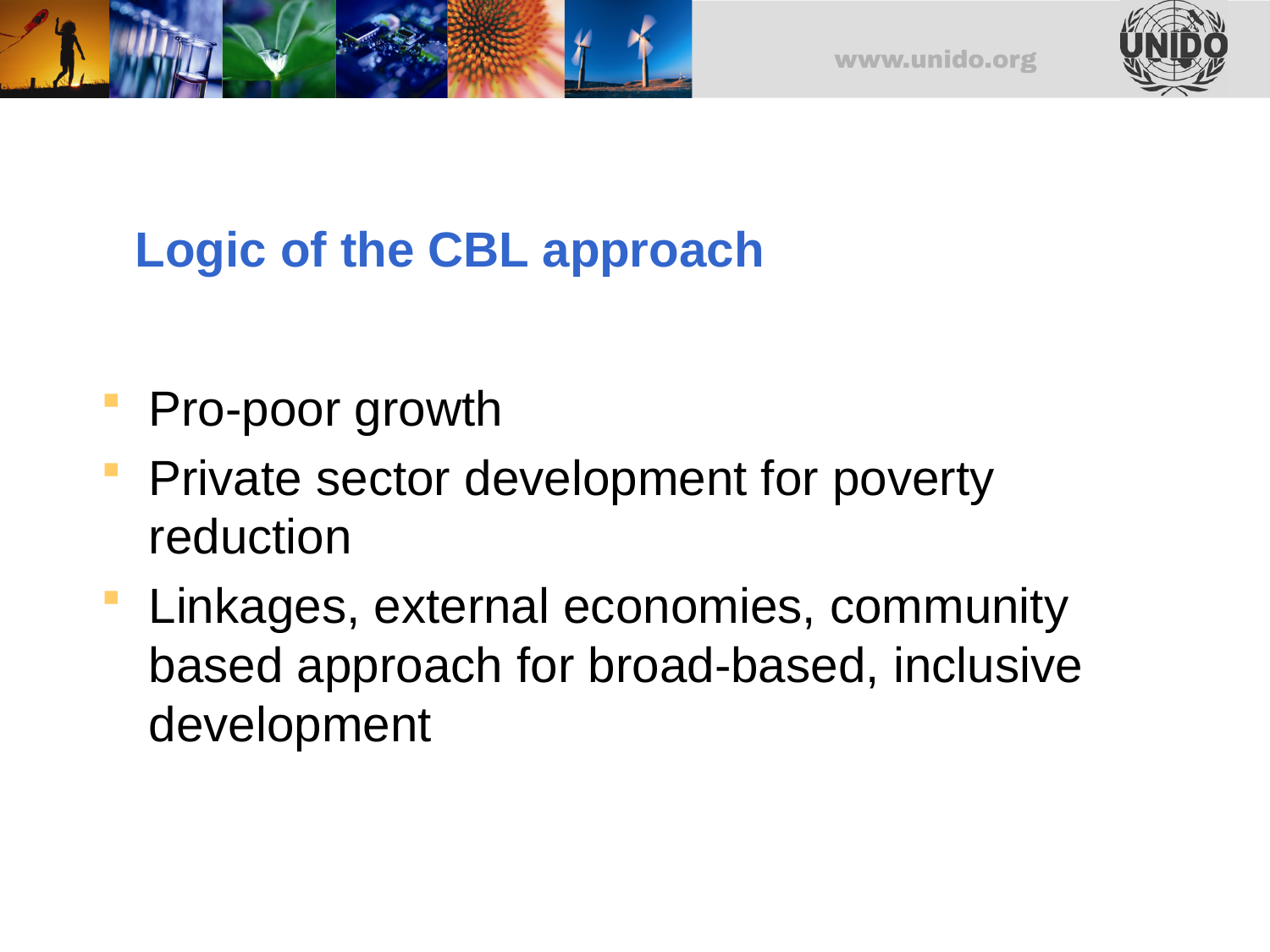

Logic of the CBL approach

Pro-poor growth
Private sector development for poverty reduction
Linkages, external economies, community based approach for broad-based, inclusive development